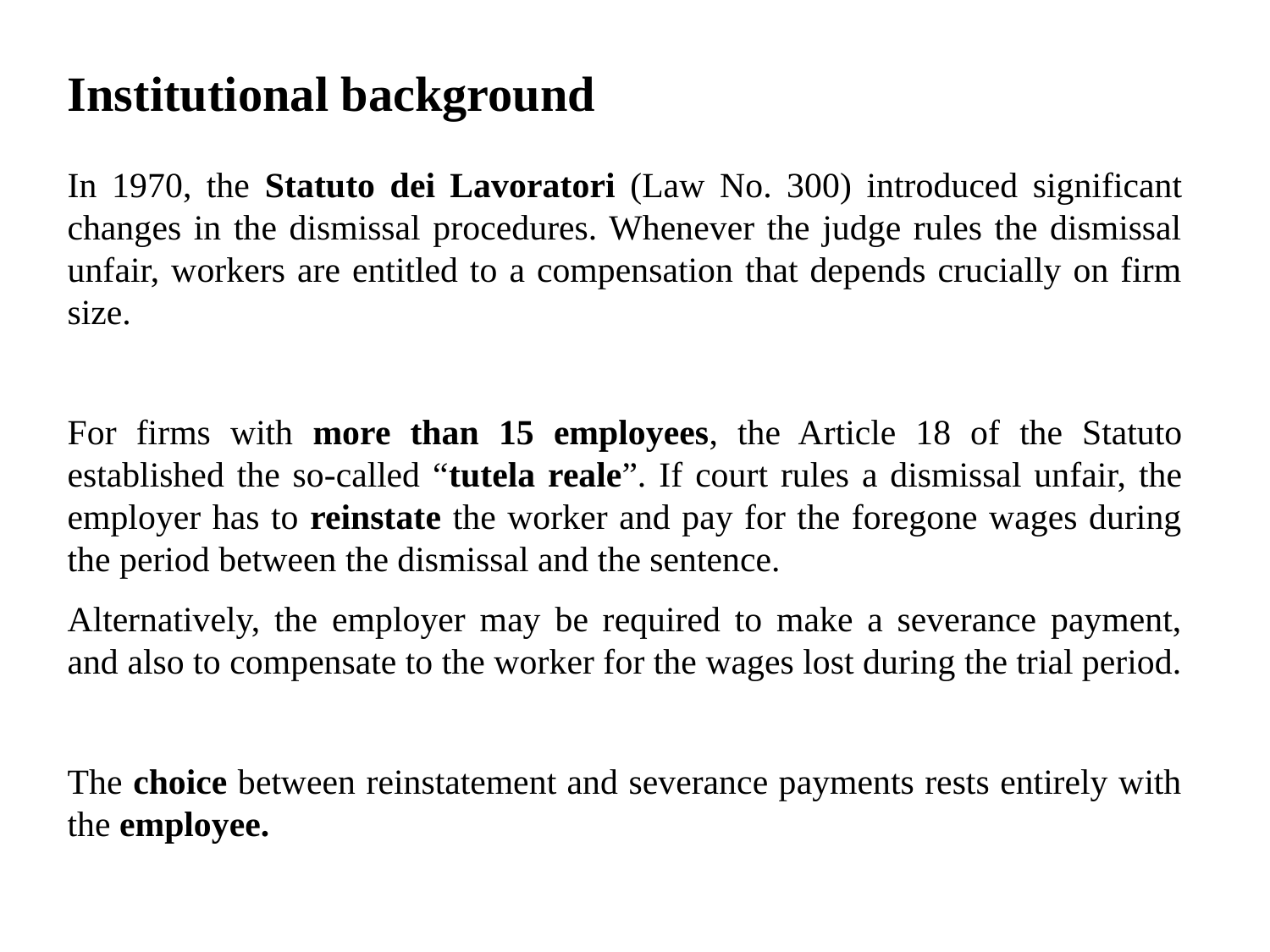

# Institutional background
In 1970, the Statuto dei Lavoratori (Law No. 300) introduced significant changes in the dismissal procedures. Whenever the judge rules the dismissal unfair, workers are entitled to a compensation that depends crucially on firm size.

For firms with more than 15 employees, the Article 18 of the Statuto established the so-called “tutela reale”. If court rules a dismissal unfair, the employer has to reinstate the worker and pay for the foregone wages during the period between the dismissal and the sentence.
Alternatively, the employer may be required to make a severance payment, and also to compensate to the worker for the wages lost during the trial period.

The choice between reinstatement and severance payments rests entirely with the employee.